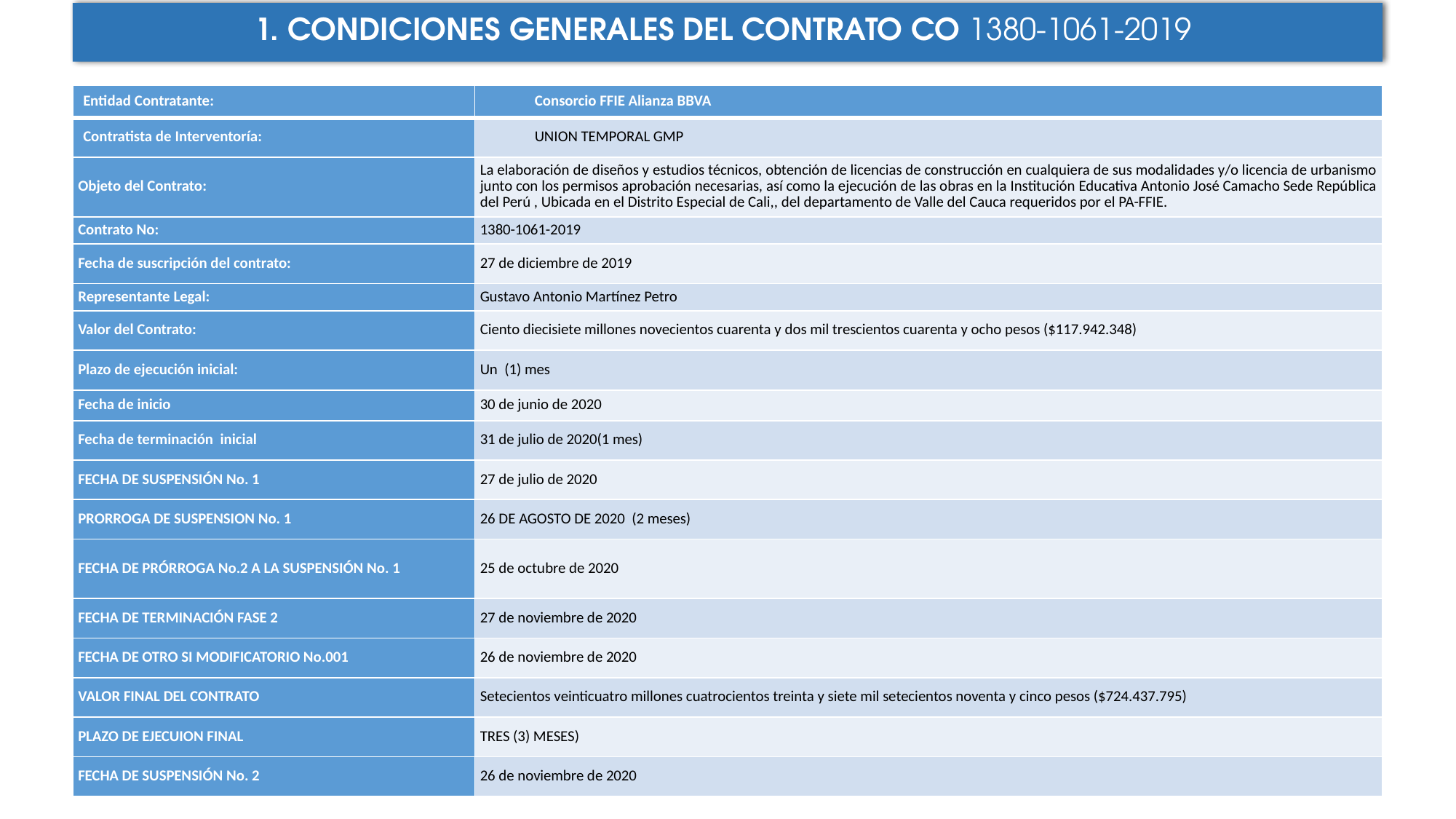

1. CONDICIONES GENERALES DEL CONTRATO CO 1380-1061-2019
| Entidad Contratante: | Consorcio FFIE Alianza BBVA |
| --- | --- |
| Contratista de Interventoría: | UNION TEMPORAL GMP |
| Objeto del Contrato: | La elaboración de diseños y estudios técnicos, obtención de licencias de construcción en cualquiera de sus modalidades y/o licencia de urbanismo junto con los permisos aprobación necesarias, así como la ejecución de las obras en la Institución Educativa Antonio José Camacho Sede República del Perú , Ubicada en el Distrito Especial de Cali,, del departamento de Valle del Cauca requeridos por el PA-FFIE. |
| Contrato No: | 1380-1061-2019 |
| Fecha de suscripción del contrato: | 27 de diciembre de 2019 |
| Representante Legal: | Gustavo Antonio Martínez Petro |
| Valor del Contrato: | Ciento diecisiete millones novecientos cuarenta y dos mil trescientos cuarenta y ocho pesos ($117.942.348) |
| Plazo de ejecución inicial: | Un (1) mes |
| Fecha de inicio | 30 de junio de 2020 |
| Fecha de terminación inicial | 31 de julio de 2020(1 mes) |
| FECHA DE SUSPENSIÓN No. 1 | 27 de julio de 2020 |
| PRORROGA DE SUSPENSION No. 1 | 26 DE AGOSTO DE 2020 (2 meses) |
| FECHA DE PRÓRROGA No.2 A LA SUSPENSIÓN No. 1 | 25 de octubre de 2020 |
| FECHA DE TERMINACIÓN FASE 2 | 27 de noviembre de 2020 |
| FECHA DE OTRO SI MODIFICATORIO No.001 | 26 de noviembre de 2020 |
| VALOR FINAL DEL CONTRATO | Setecientos veinticuatro millones cuatrocientos treinta y siete mil setecientos noventa y cinco pesos ($724.437.795) |
| PLAZO DE EJECUION FINAL | TRES (3) MESES) |
| FECHA DE SUSPENSIÓN No. 2 | 26 de noviembre de 2020 |